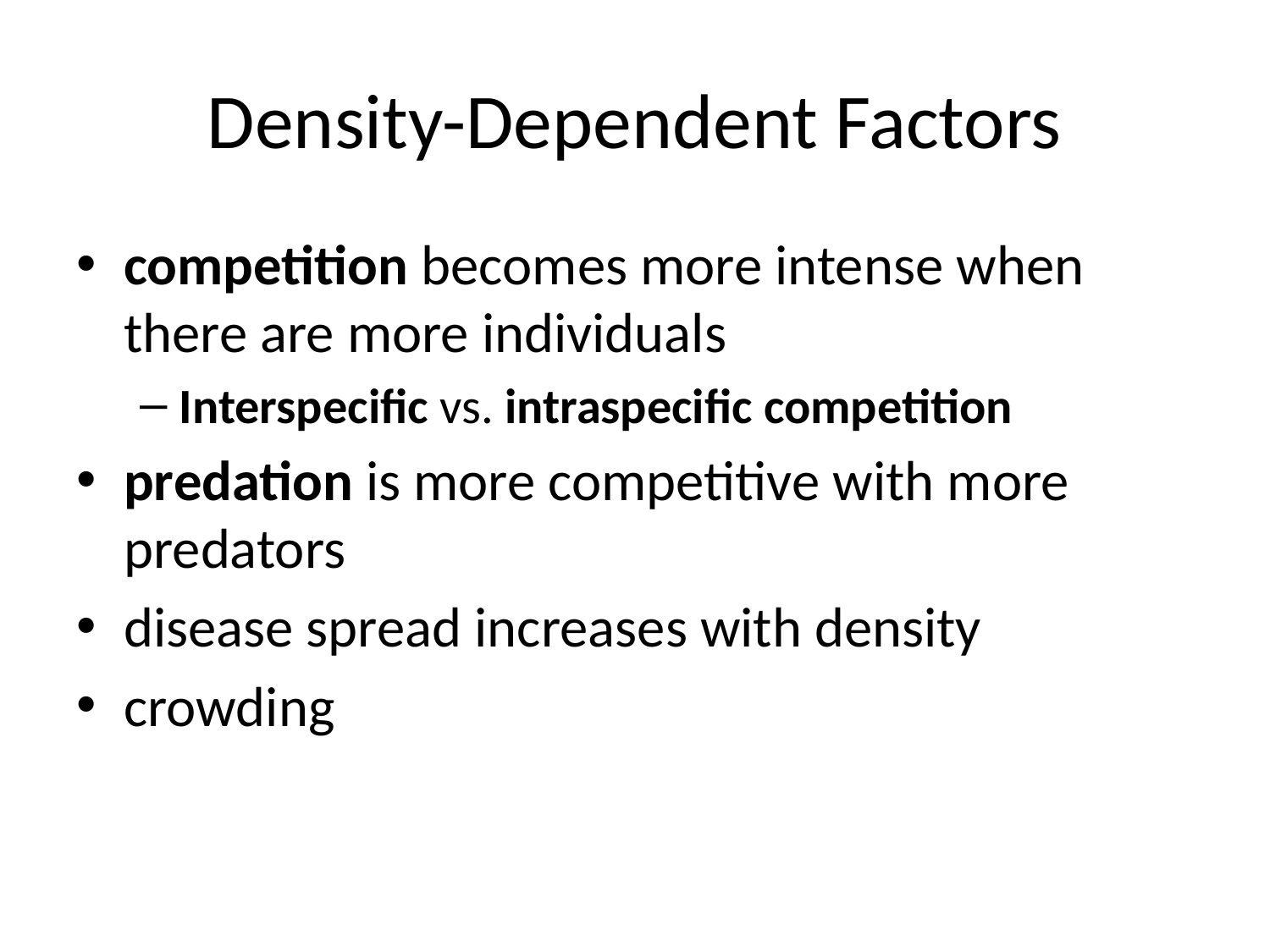

# Density-Dependent Factors
competition becomes more intense when there are more individuals
Interspecific vs. intraspecific competition
predation is more competitive with more predators
disease spread increases with density
crowding